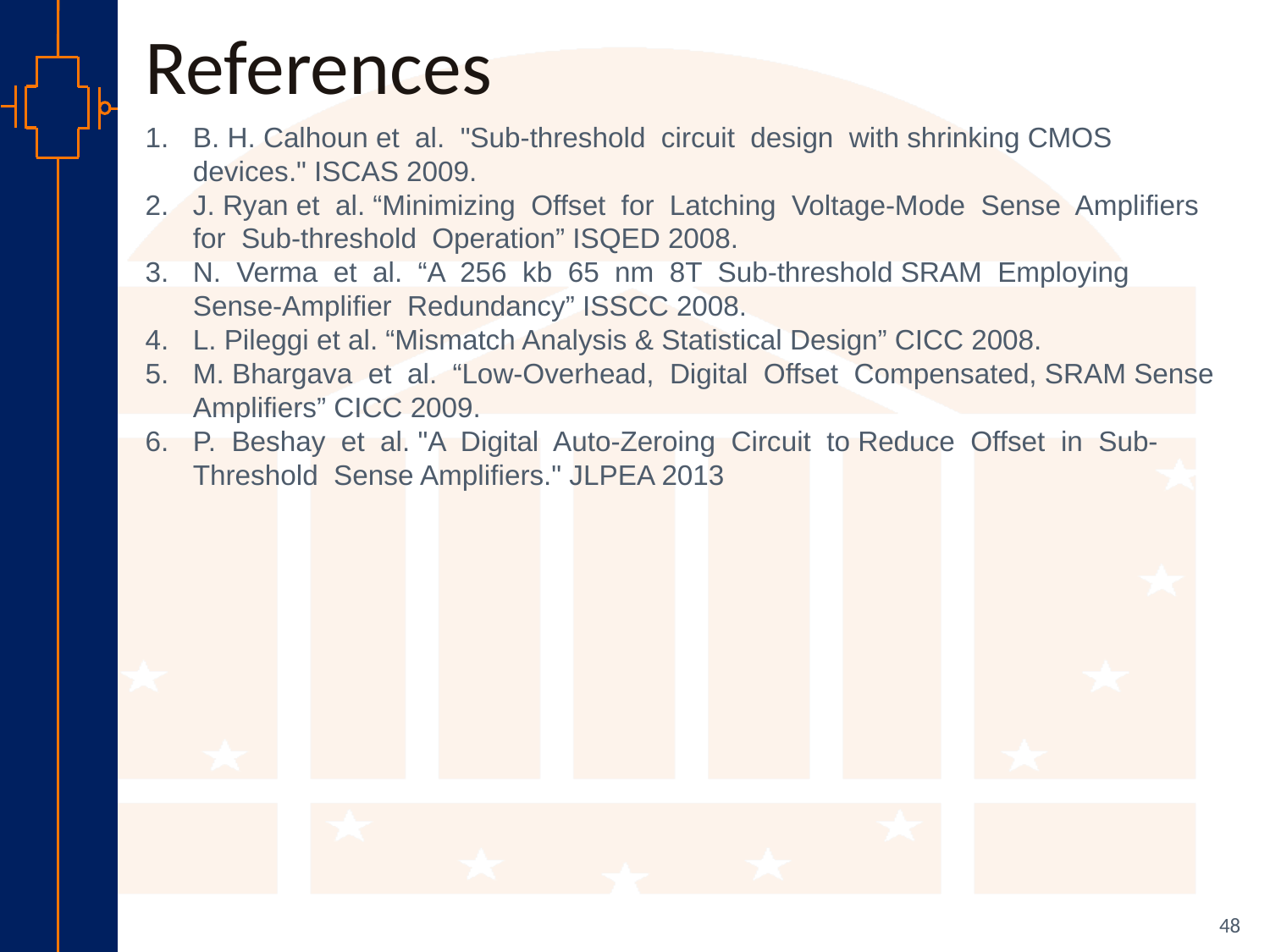

References
B. H. Calhoun et  al.  "Sub-threshold  circuit  design  with shrinking CMOS devices." ISCAS 2009.
J. Ryan et  al. “Minimizing  Offset  for  Latching  Voltage-Mode  Sense  Amplifiers  for  Sub-threshold  Operation” ISQED 2008.
N.  Verma  et  al.  “A  256  kb  65  nm  8T  Sub-threshold SRAM  Employing  Sense-Amplifier  Redundancy” ISSCC 2008.
L. Pileggi et al. “Mismatch Analysis & Statistical Design” CICC 2008.
M. Bhargava  et  al.  “Low-Overhead,  Digital  Offset  Compensated, SRAM Sense Amplifiers” CICC 2009.
P.  Beshay  et  al. "A  Digital  Auto-Zeroing  Circuit  to Reduce  Offset  in  Sub-Threshold  Sense Amplifiers." JLPEA 2013
48